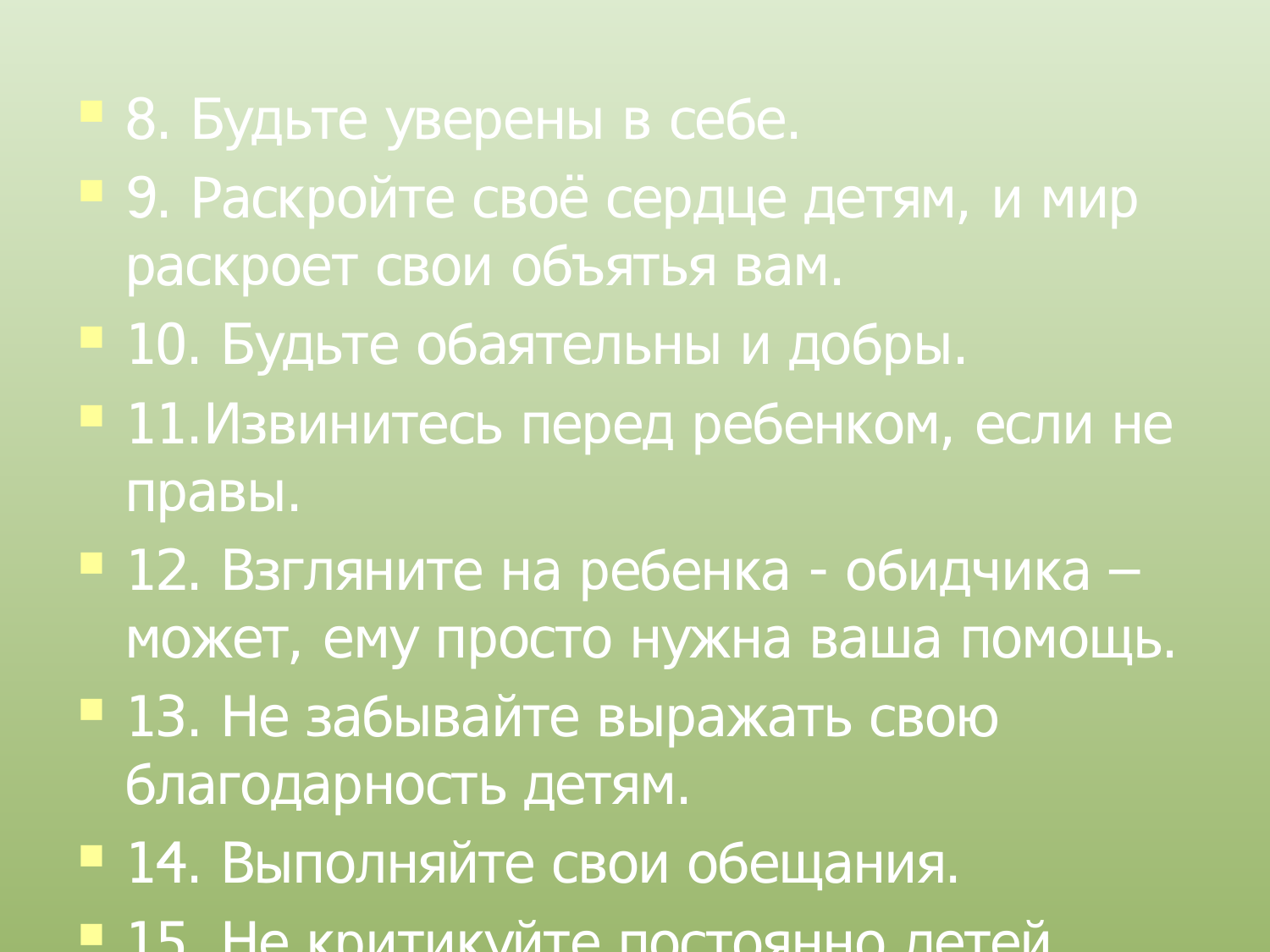

8. Будьте уверены в себе.
9. Раскройте своё сердце детям, и мир раскроет свои объятья вам.
10. Будьте обаятельны и добры.
11.Извинитесь перед ребенком, если не правы.
12. Взгляните на ребенка - обидчика – может, ему просто нужна ваша помощь.
13. Не забывайте выражать свою благодарность детям.
14. Выполняйте свои обещания.
15. Не критикуйте постоянно детей.